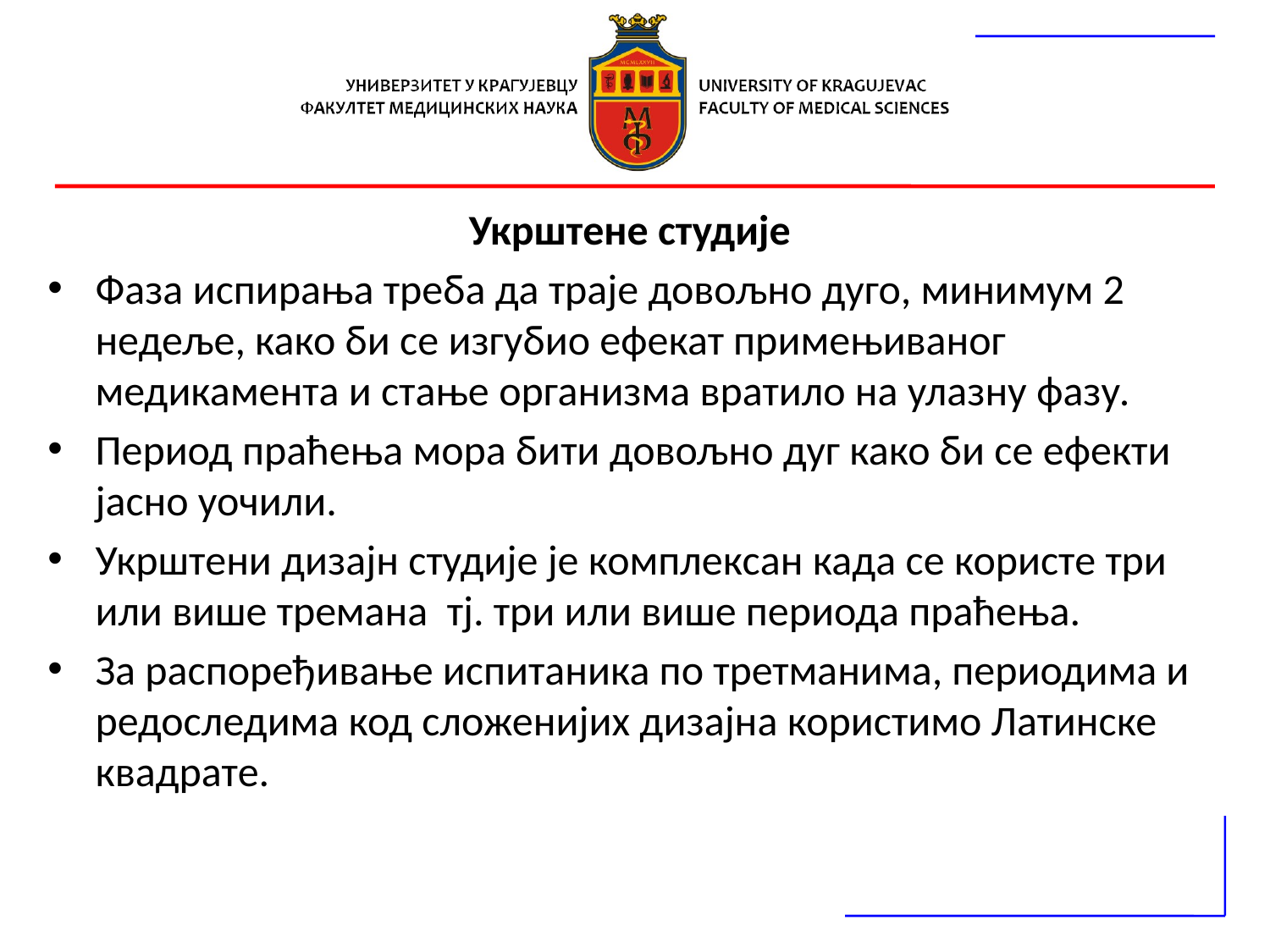

Укрштене студије
Фаза испирања треба да траје довољно дуго, минимум 2 недеље, како би се изгубио ефекат примењиваног медикамента и стање организма вратило на улазну фазу.
Период праћења мора бити довољно дуг како би се ефекти јасно уочили.
Укрштени дизајн студије је комплексан када се користе три или више тремана  тј. три или више периода праћења.
За распоређивање испитаника по третманима, периодима и редоследима код сложенијих дизајна користимо Латинске квадрате.
#